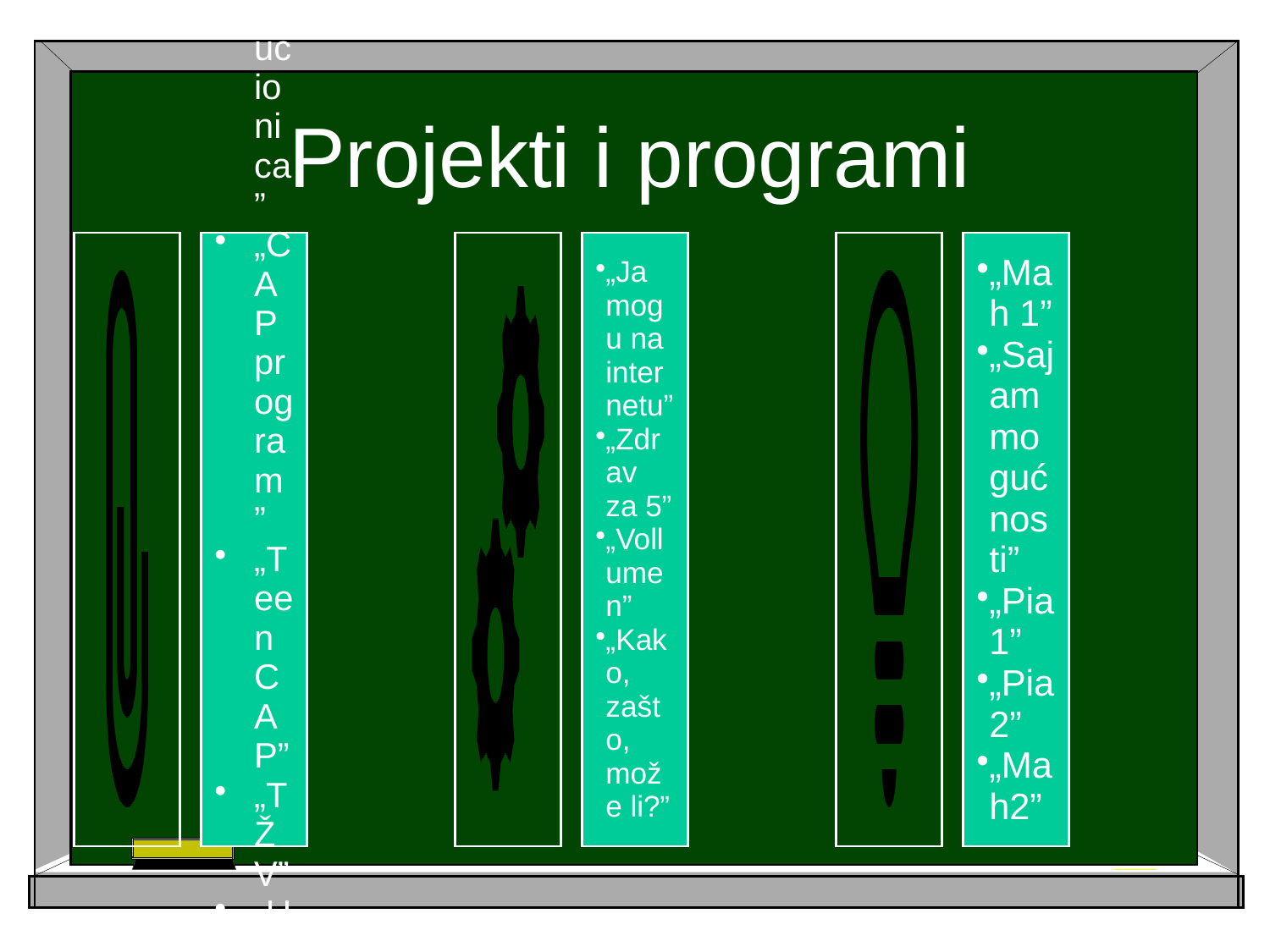

# Projekti i programi
„E učionica”
„Ja mogu na internetu”
„Kako, zašto, može li?”
„Mah 1”
„CAP program”
„Teen CAP”
„TŽV”
„Zdrav za 5”
„Vollumen”
„Sajam mogućnosti”
„Pia 1”
„Pia 2”
„Mah2”